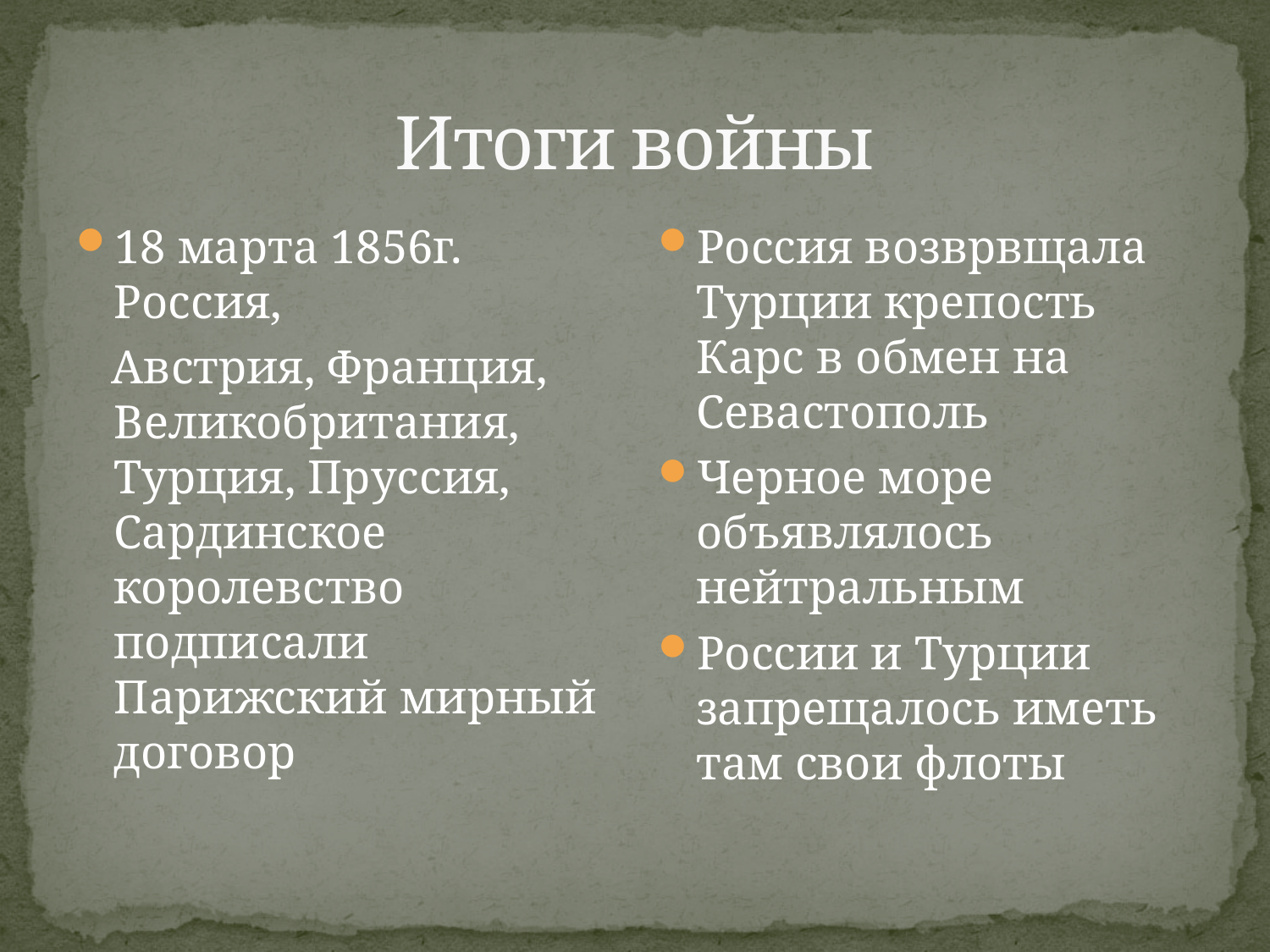

# Итоги войны
18 марта 1856г. Россия,
   Австрия, Франция, Великобритания, Турция, Пруссия, Сардинское королевство подписали Парижский мирный договор
Россия возврвщала Турции крепость Карс в обмен на Севастополь
Черное море объявлялось нейтральным
России и Турции запрещалось иметь там свои флоты